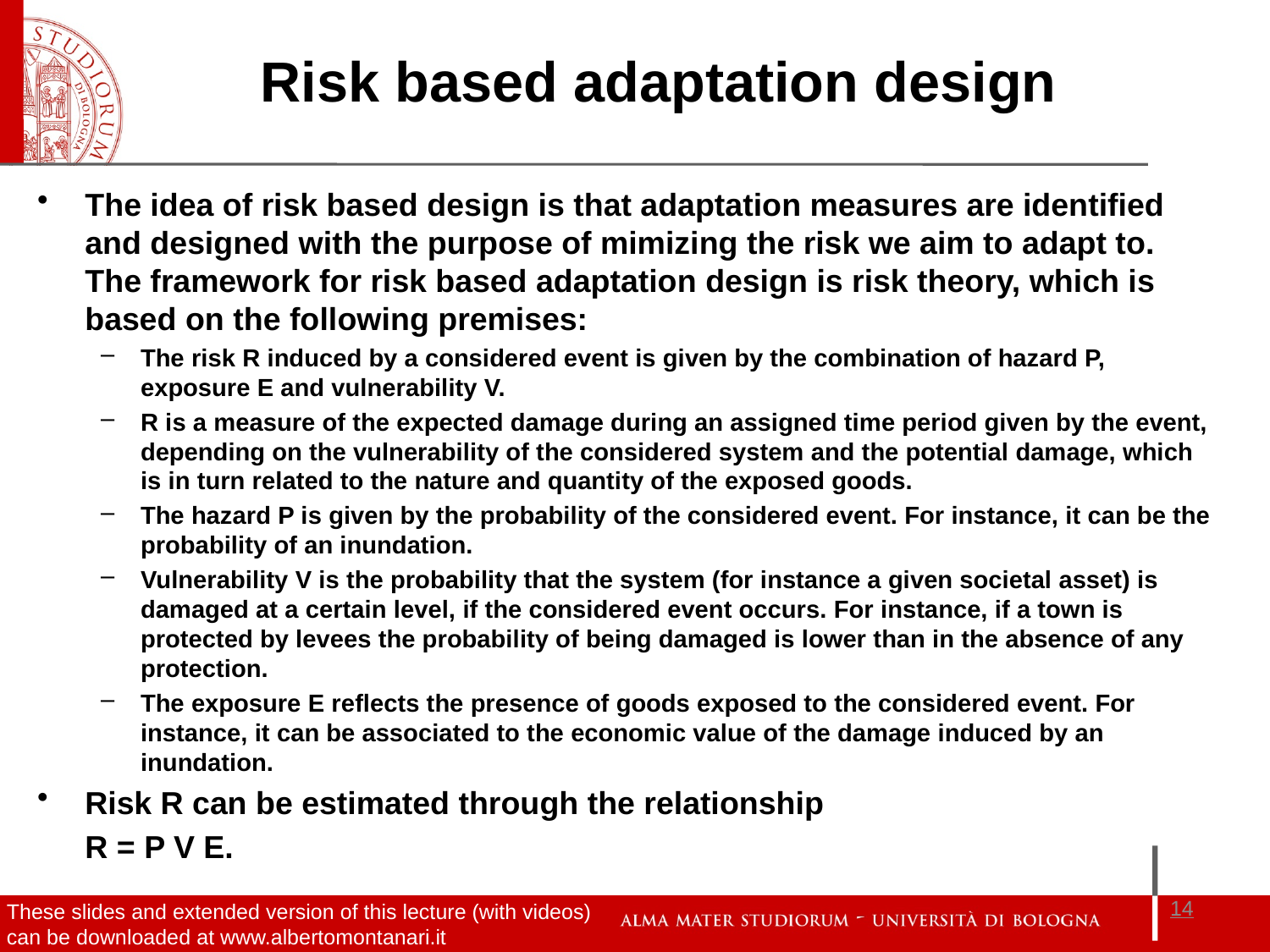

Risk based adaptation design
The idea of risk based design is that adaptation measures are identified and designed with the purpose of mimizing the risk we aim to adapt to. The framework for risk based adaptation design is risk theory, which is based on the following premises:
The risk R induced by a considered event is given by the combination of hazard P, exposure E and vulnerability V.
R is a measure of the expected damage during an assigned time period given by the event, depending on the vulnerability of the considered system and the potential damage, which is in turn related to the nature and quantity of the exposed goods.
The hazard P is given by the probability of the considered event. For instance, it can be the probability of an inundation.
Vulnerability V is the probability that the system (for instance a given societal asset) is damaged at a certain level, if the considered event occurs. For instance, if a town is protected by levees the probability of being damaged is lower than in the absence of any protection.
The exposure E reflects the presence of goods exposed to the considered event. For instance, it can be associated to the economic value of the damage induced by an inundation.
Risk R can be estimated through the relationship
	R = P V E.
14